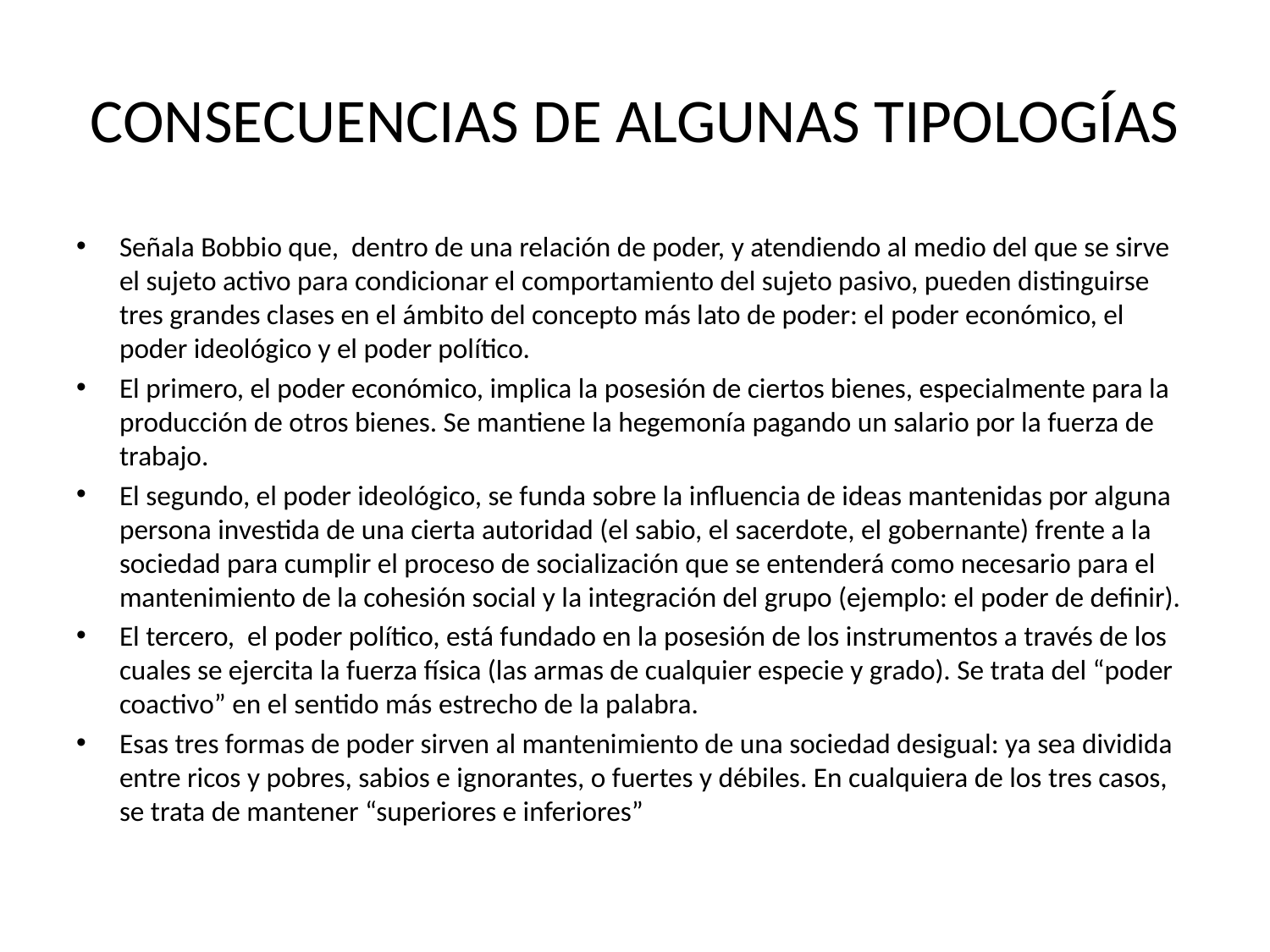

# CONSECUENCIAS DE ALGUNAS TIPOLOGÍAS
Señala Bobbio que,  dentro de una relación de poder, y atendiendo al medio del que se sirve el sujeto activo para condicionar el comportamiento del sujeto pasivo, pueden distinguirse tres grandes clases en el ámbito del concepto más lato de poder: el poder económico, el poder ideológico y el poder político.
El primero, el poder económico, implica la posesión de ciertos bienes, especialmente para la producción de otros bienes. Se mantiene la hegemonía pagando un salario por la fuerza de trabajo.
El segundo, el poder ideológico, se funda sobre la influencia de ideas mantenidas por alguna persona investida de una cierta autoridad (el sabio, el sacerdote, el gobernante) frente a la sociedad para cumplir el proceso de socialización que se entenderá como necesario para el mantenimiento de la cohesión social y la integración del grupo (ejemplo: el poder de definir).
El tercero,  el poder político, está fundado en la posesión de los instrumentos a través de los cuales se ejercita la fuerza física (las armas de cualquier especie y grado). Se trata del “poder coactivo” en el sentido más estrecho de la palabra.
Esas tres formas de poder sirven al mantenimiento de una sociedad desigual: ya sea dividida entre ricos y pobres, sabios e ignorantes, o fuertes y débiles. En cualquiera de los tres casos, se trata de mantener “superiores e inferiores”